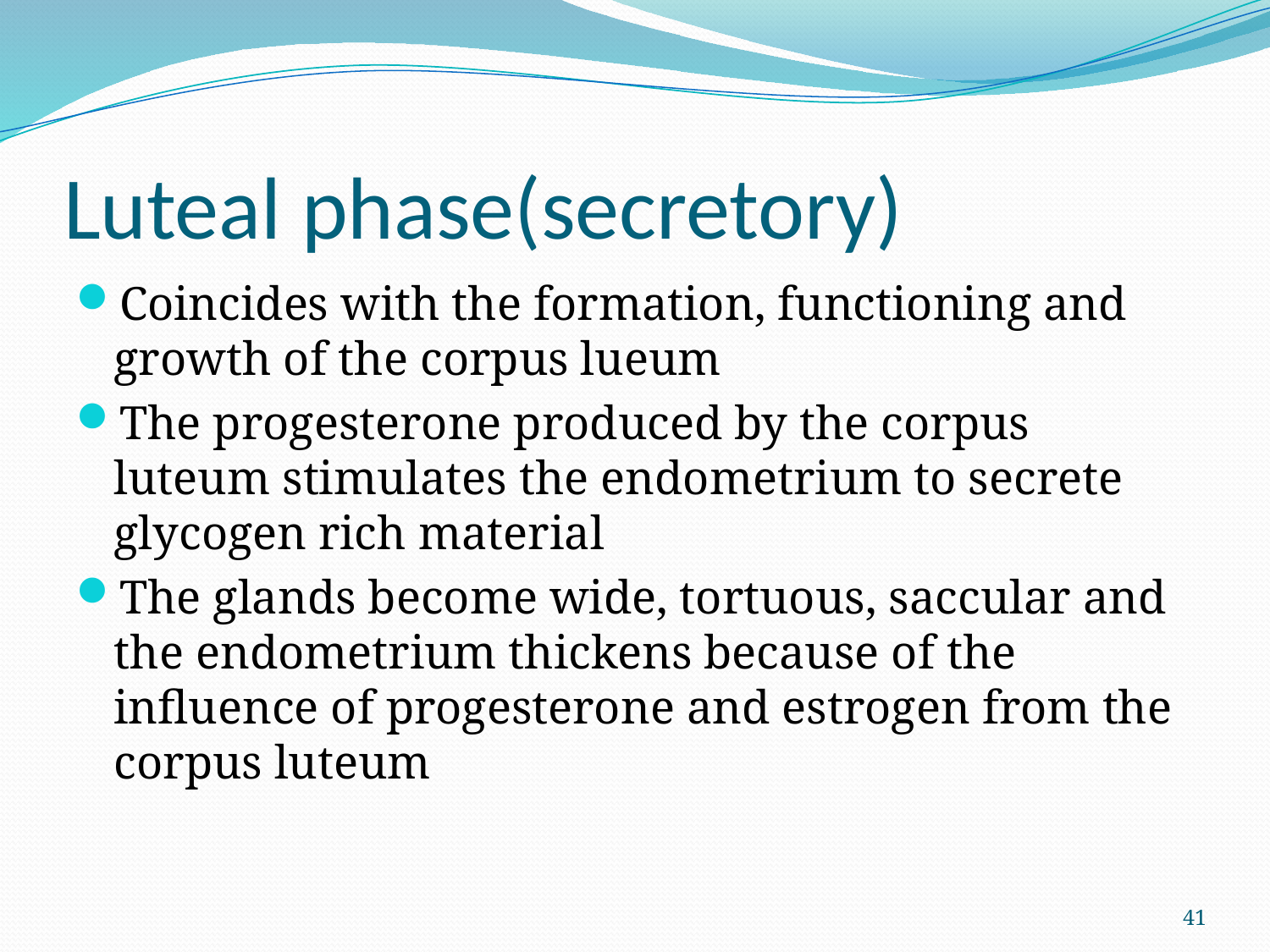

# Luteal phase(secretory)
Coincides with the formation, functioning and growth of the corpus lueum
The progesterone produced by the corpus luteum stimulates the endometrium to secrete glycogen rich material
The glands become wide, tortuous, saccular and the endometrium thickens because of the influence of progesterone and estrogen from the corpus luteum
41